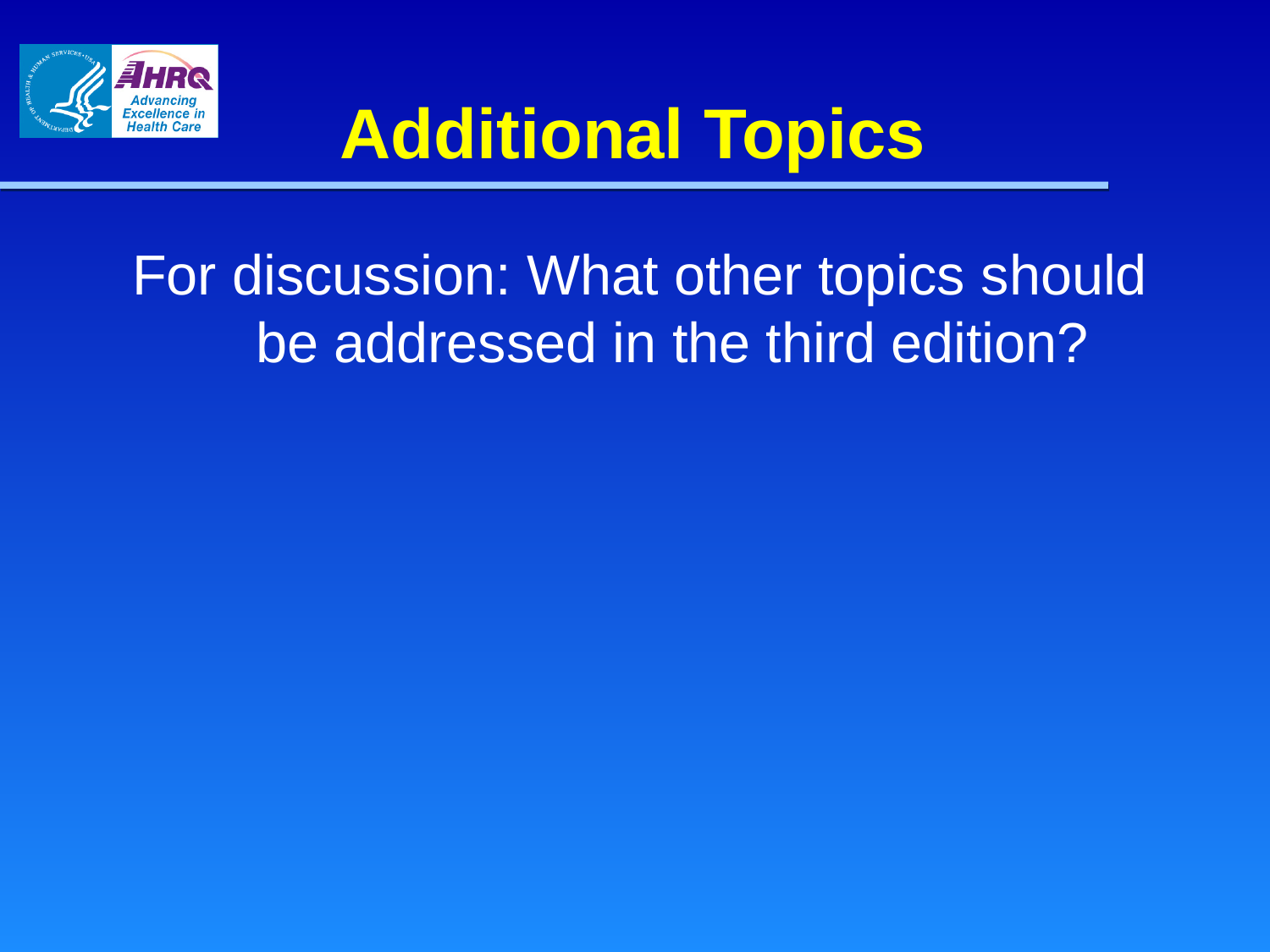

# Additional Topics
For discussion: What other topics should be addressed in the third edition?